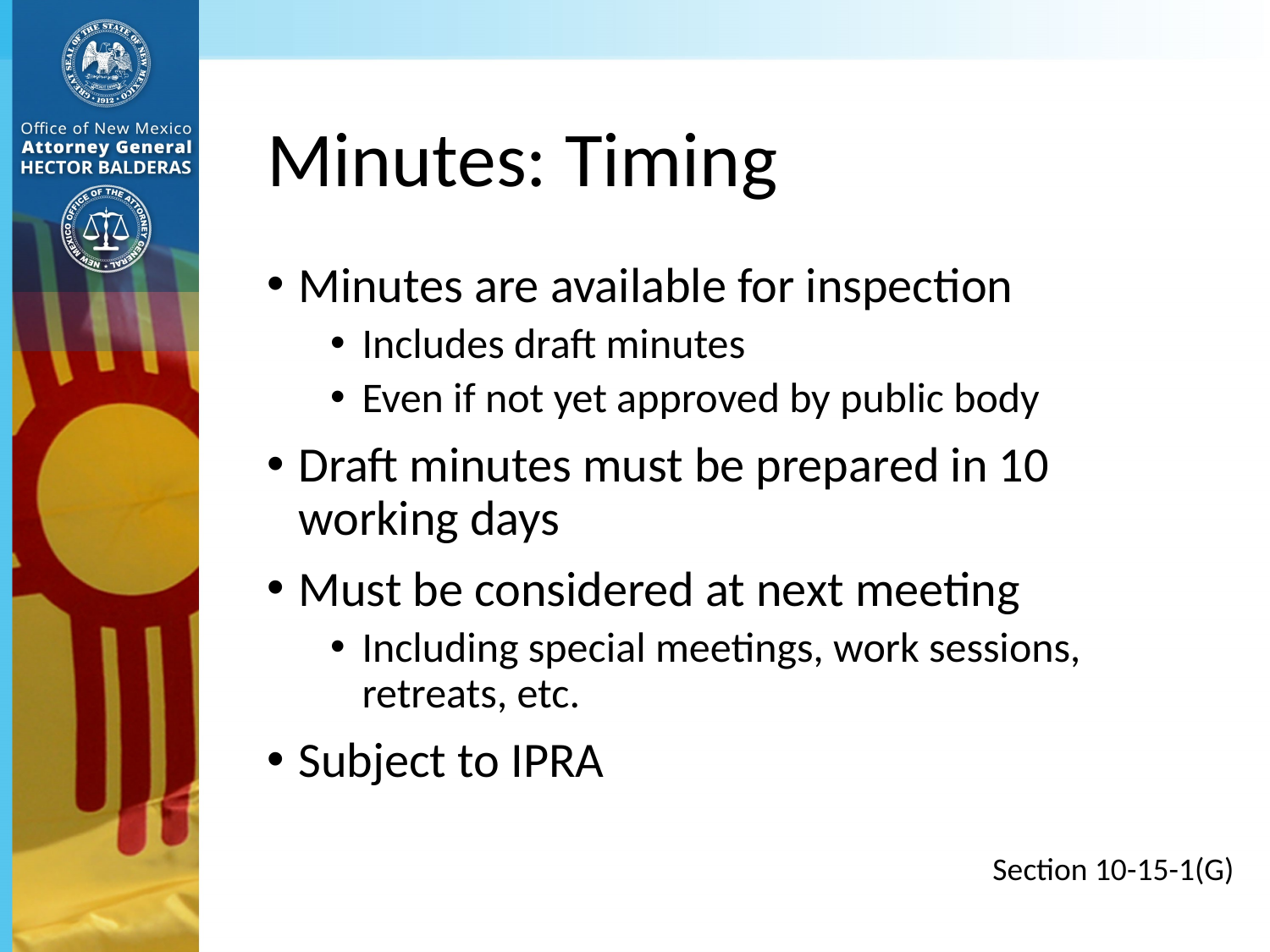

# Minutes: Timing
Minutes are available for inspection
Includes draft minutes
Even if not yet approved by public body
Draft minutes must be prepared in 10 working days
Must be considered at next meeting
Including special meetings, work sessions, retreats, etc.
Subject to IPRA
Section 10-15-1(G)